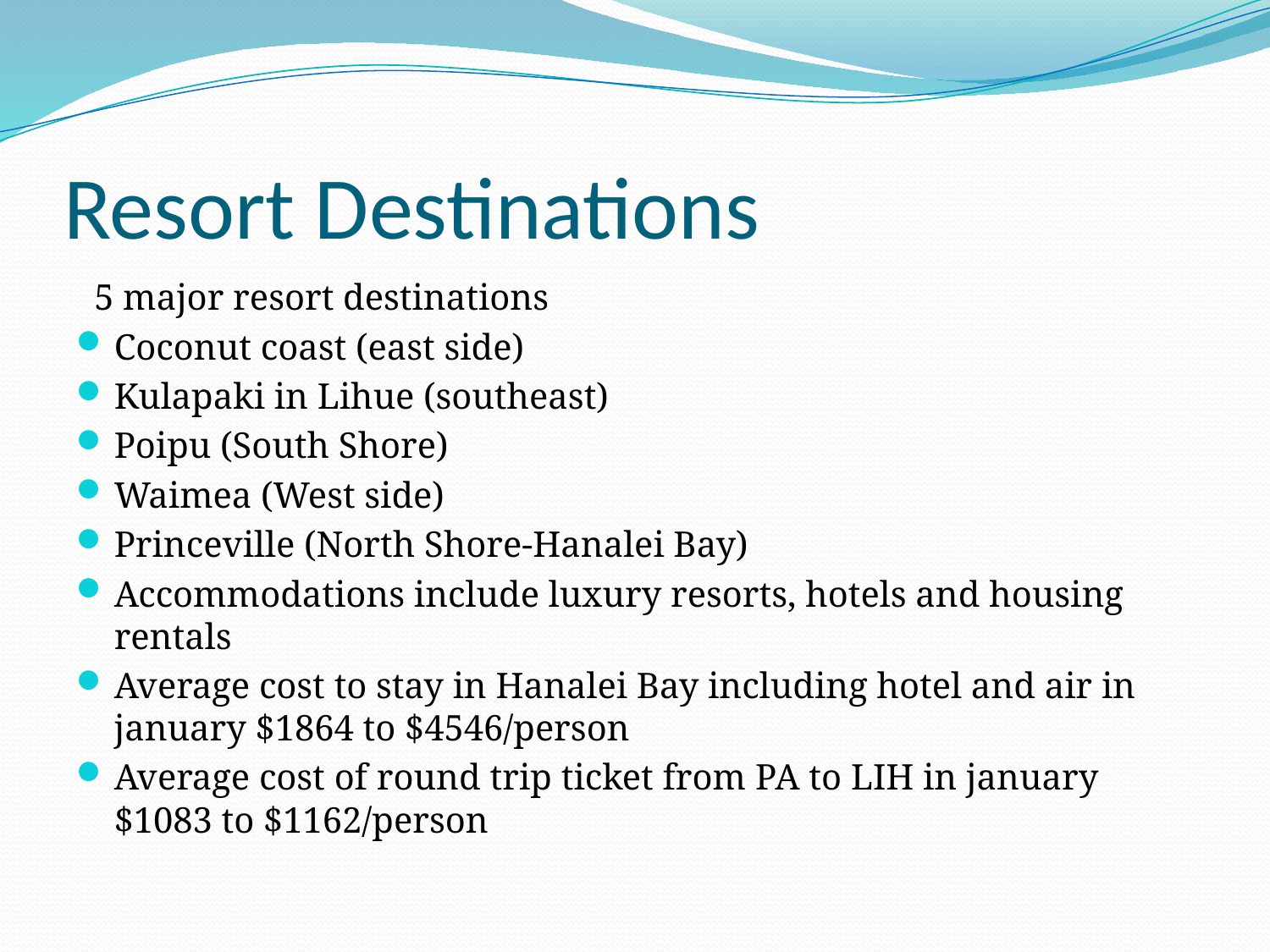

# Resort Destinations
  5 major resort destinations
Coconut coast (east side)
Kulapaki in Lihue (southeast)
Poipu (South Shore)
Waimea (West side)
Princeville (North Shore-Hanalei Bay)
Accommodations include luxury resorts, hotels and housing rentals
Average cost to stay in Hanalei Bay including hotel and air in january $1864 to $4546/person
Average cost of round trip ticket from PA to LIH in january $1083 to $1162/person